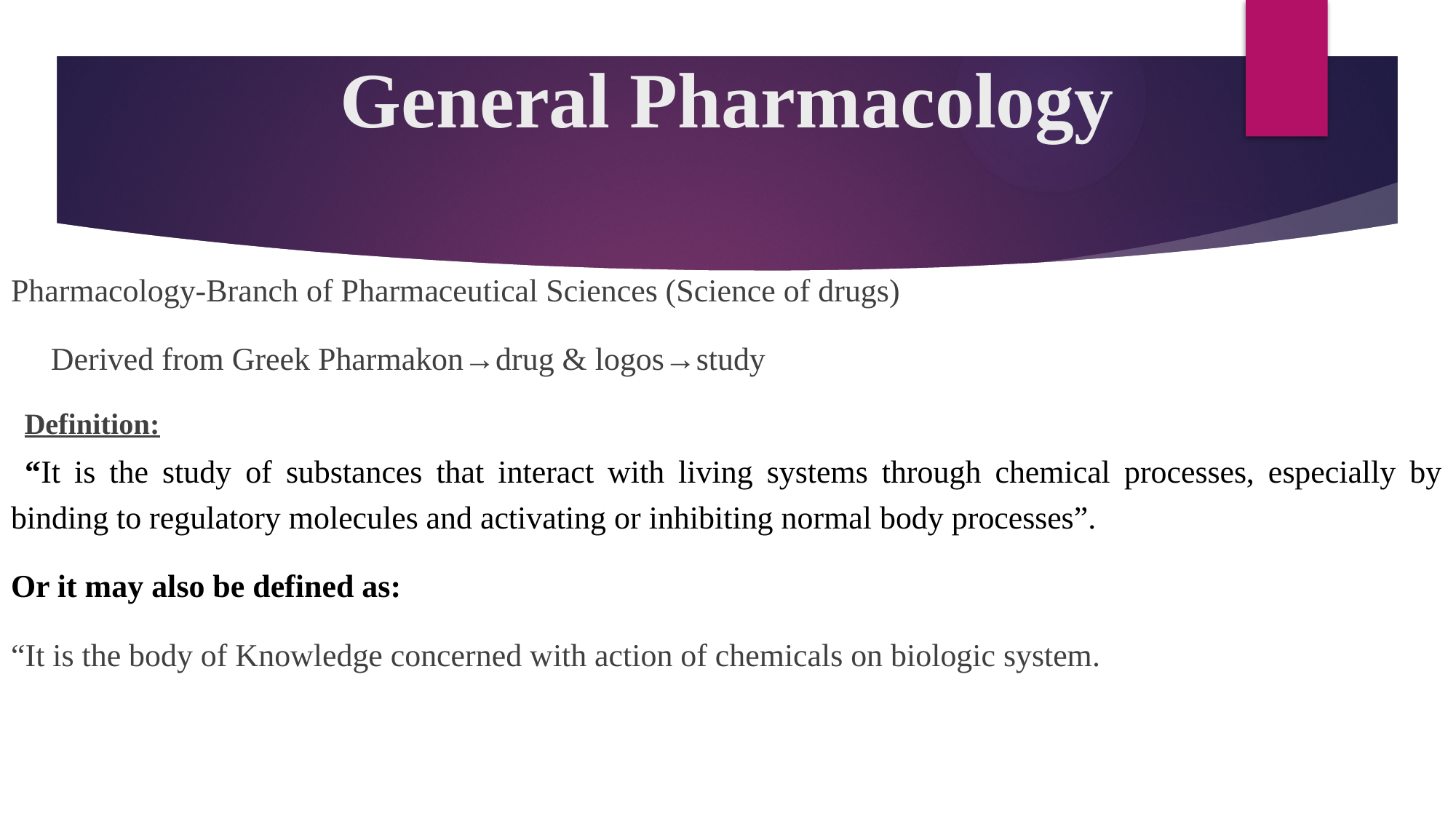

# General Pharmacology

Pharmacology-Branch of Pharmaceutical Sciences (Science of drugs)
     Derived from Greek Pharmakon→drug & logos→study
  Definition:
 “It is the study of substances that interact with living systems through chemical processes, especially by binding to regulatory molecules and activating or inhibiting normal body processes”.
Or it may also be defined as:
“It is the body of Knowledge concerned with action of chemicals on biologic system.